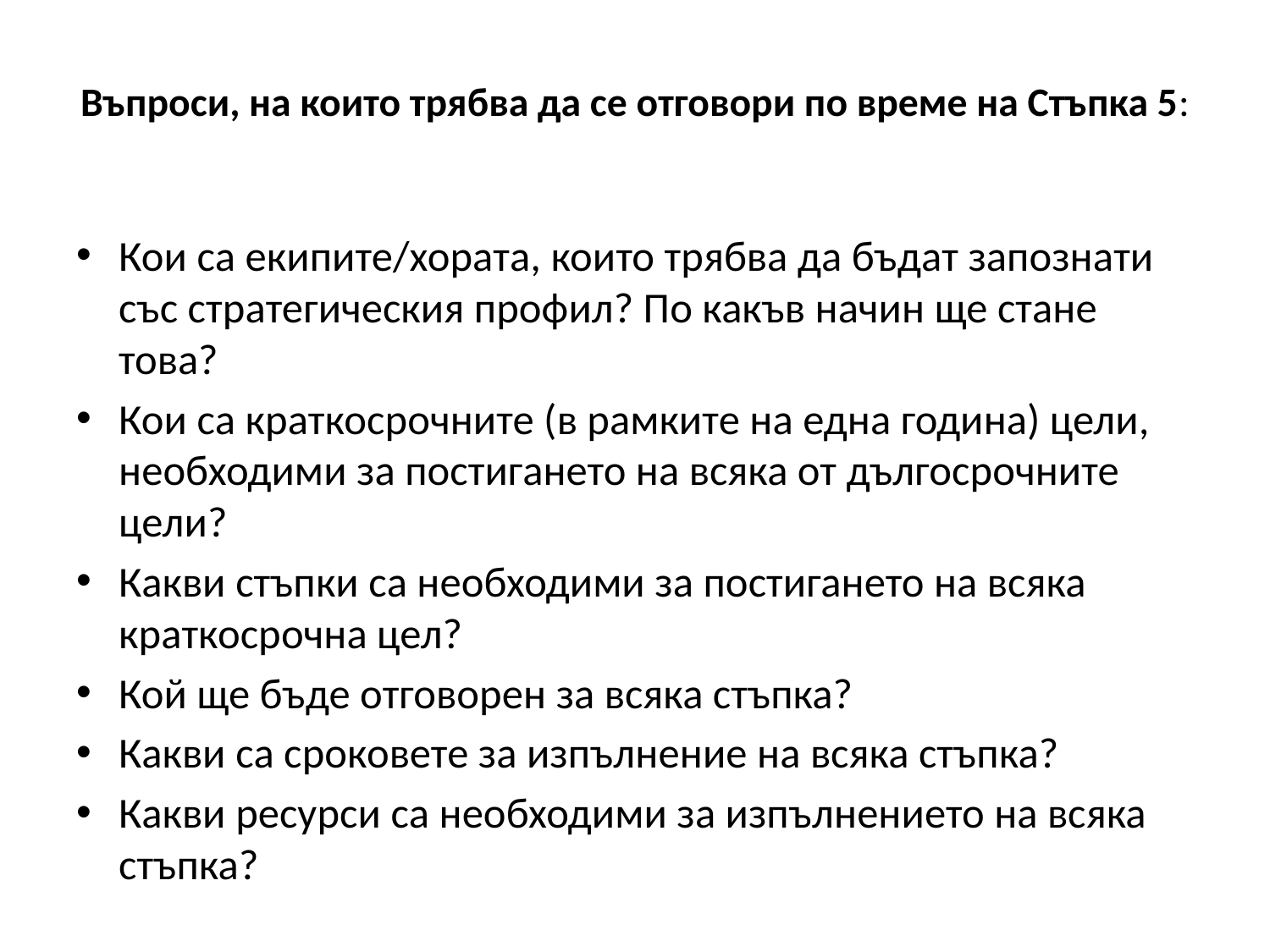

# Въпроси, на които трябва да се отговори по време на Стъпка 5:
Кои са екипите/хората, които трябва да бъдат запознати със стратегическия профил? По какъв начин ще стане това?
Кои са краткосрочните (в рамките на една година) цели, необходими за постигането на всяка от дългосрочните цели?
Какви стъпки са необходими за постигането на всяка краткосрочна цел?
Кой ще бъде отговорен за всяка стъпка?
Какви са сроковете за изпълнение на всяка стъпка?
Какви ресурси са необходими за изпълнението на всяка стъпка?